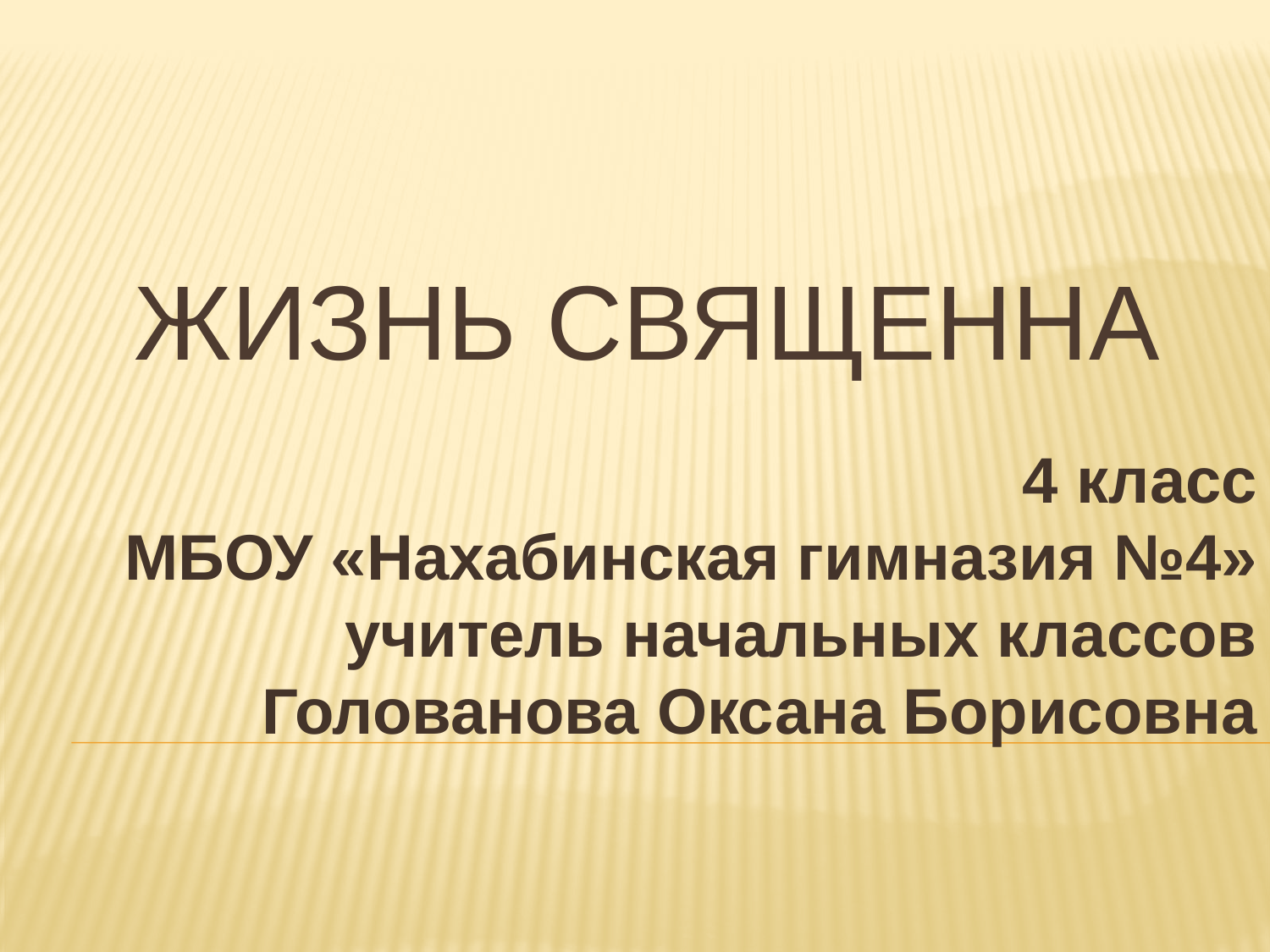

# Жизнь священна
4 класс
МБОУ «Нахабинская гимназия №4»
учитель начальных классов
Голованова Оксана Борисовна